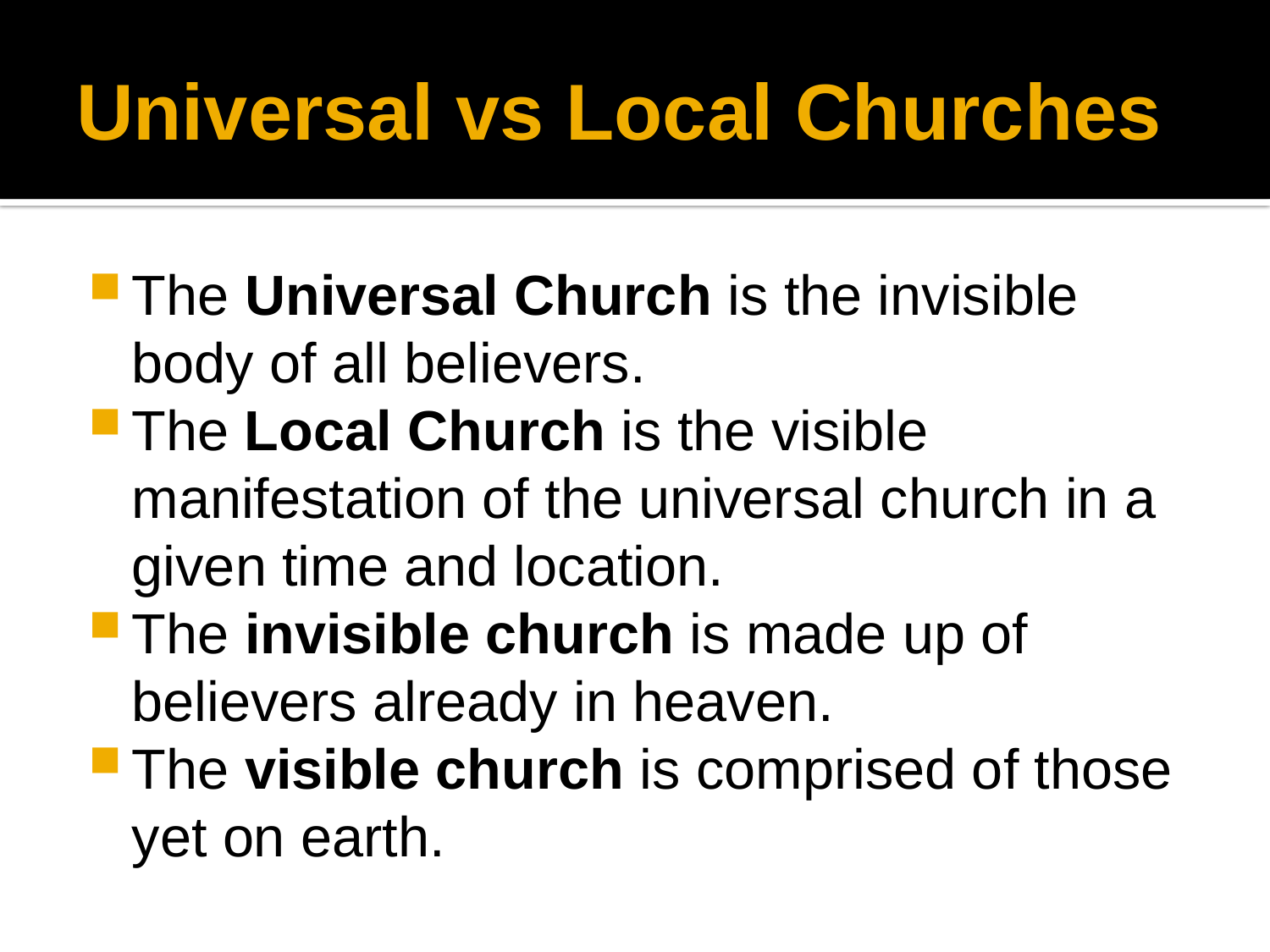

# Universal vs Local Churches
The Universal Church is the invisible body of all believers.
The Local Church is the visible manifestation of the universal church in a given time and location.
The invisible church is made up of believers already in heaven.
The visible church is comprised of those yet on earth.